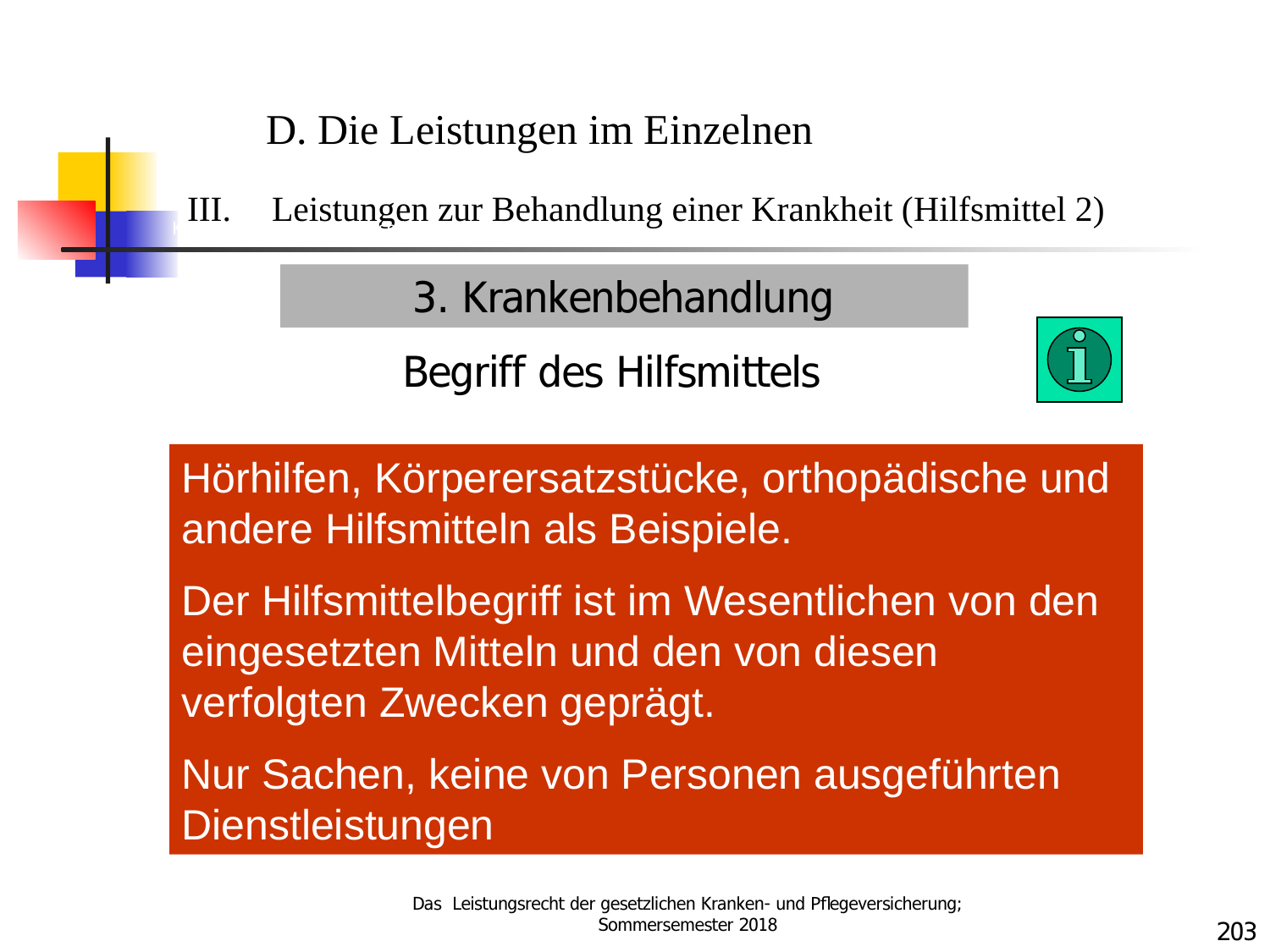

Krankenbehandlung 2 (Hilfsmittel)
D. Die Leistungen im Einzelnen

Leistungen zur Behandlung einer Krankheit (Hilfsmittel 2)
3. Krankenbehandlung

Begriff des Hilfsmittels
Hörhilfen, Körperersatzstücke, orthopädische und andere Hilfsmitteln als Beispiele.
Der Hilfsmittelbegriff ist im Wesentlichen von den eingesetzten Mitteln und den von diesen verfolgten Zwecken geprägt.
Nur Sachen, keine von Personen ausgeführten Dienstleistungen
Krankheit
Das  Leistungsrecht der gesetzlichen Kranken- und Pflegeversicherung; Sommersemester 2018
203